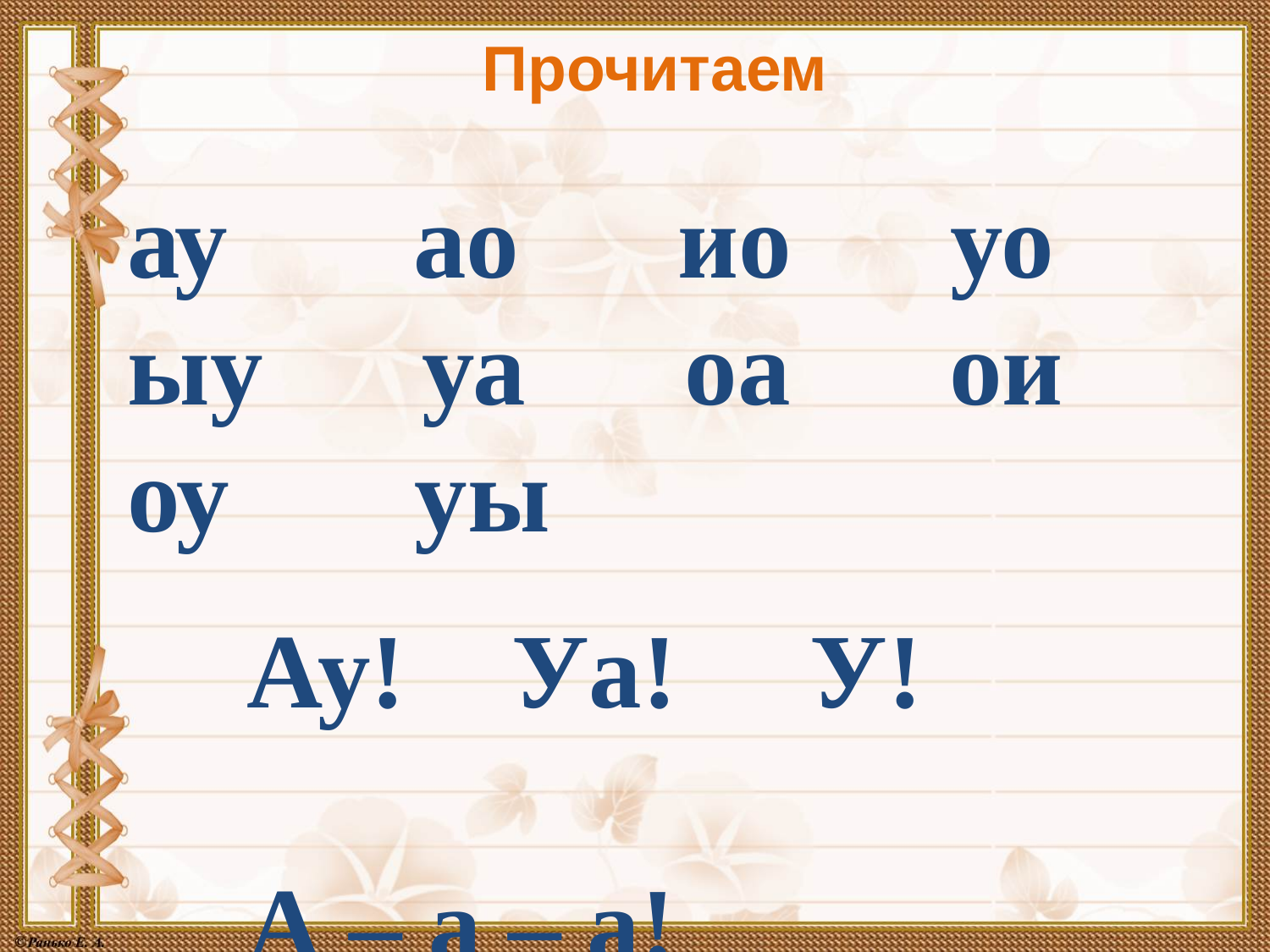

Прочитаем
ау       ао      ио      уо       ыу      уа      оа      ои      оу       уы
Ау!    Уа!     У!
А – а – а!